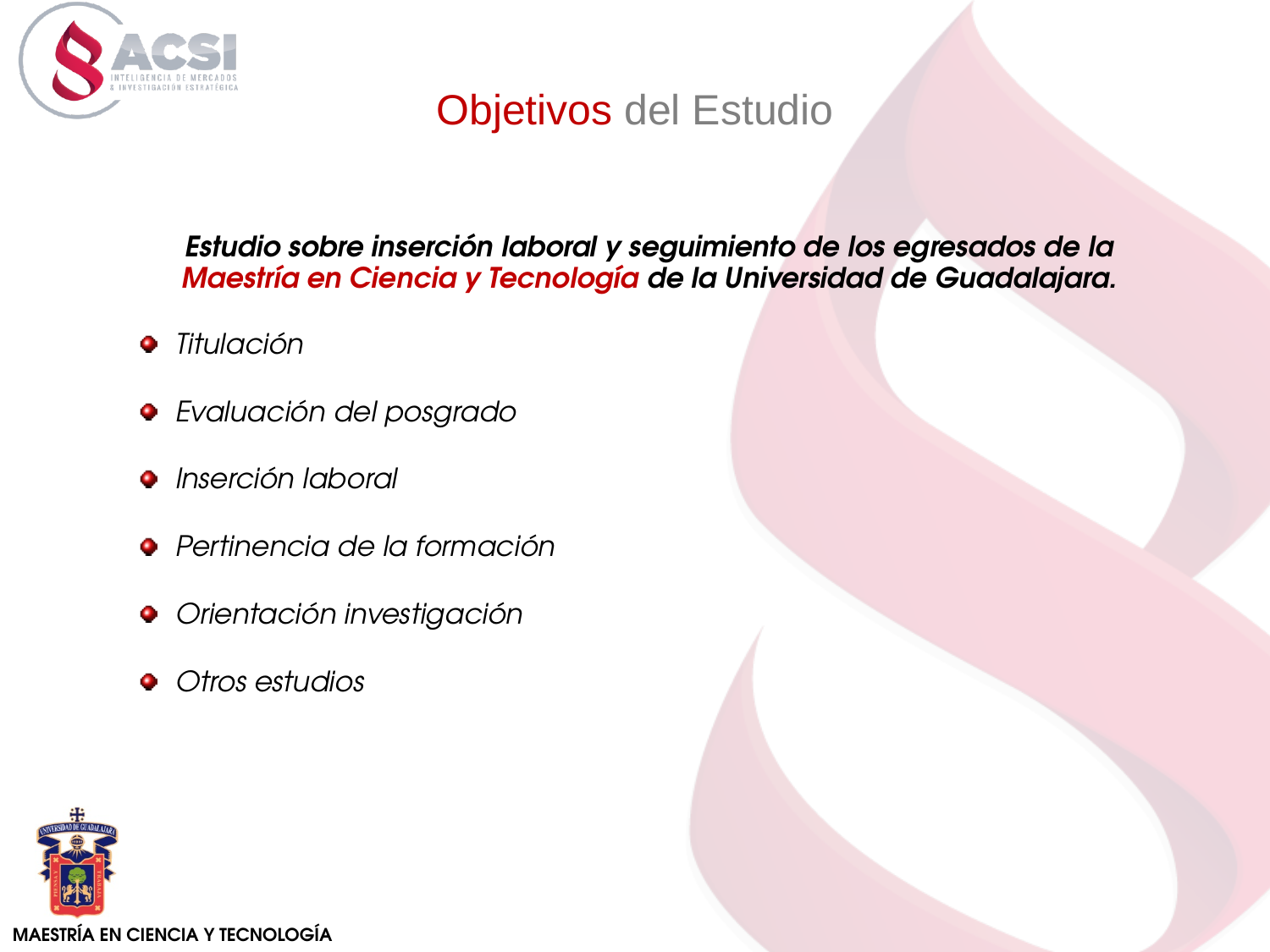

Objetivos del Estudio
Estudio sobre inserción laboral y seguimiento de los egresados de la Maestría en Ciencia y Tecnología de la Universidad de Guadalajara.

 Titulación

 Evaluación del posgrado

 Inserción laboral

 Pertinencia de la formación

 Orientación investigación

 Otros estudios